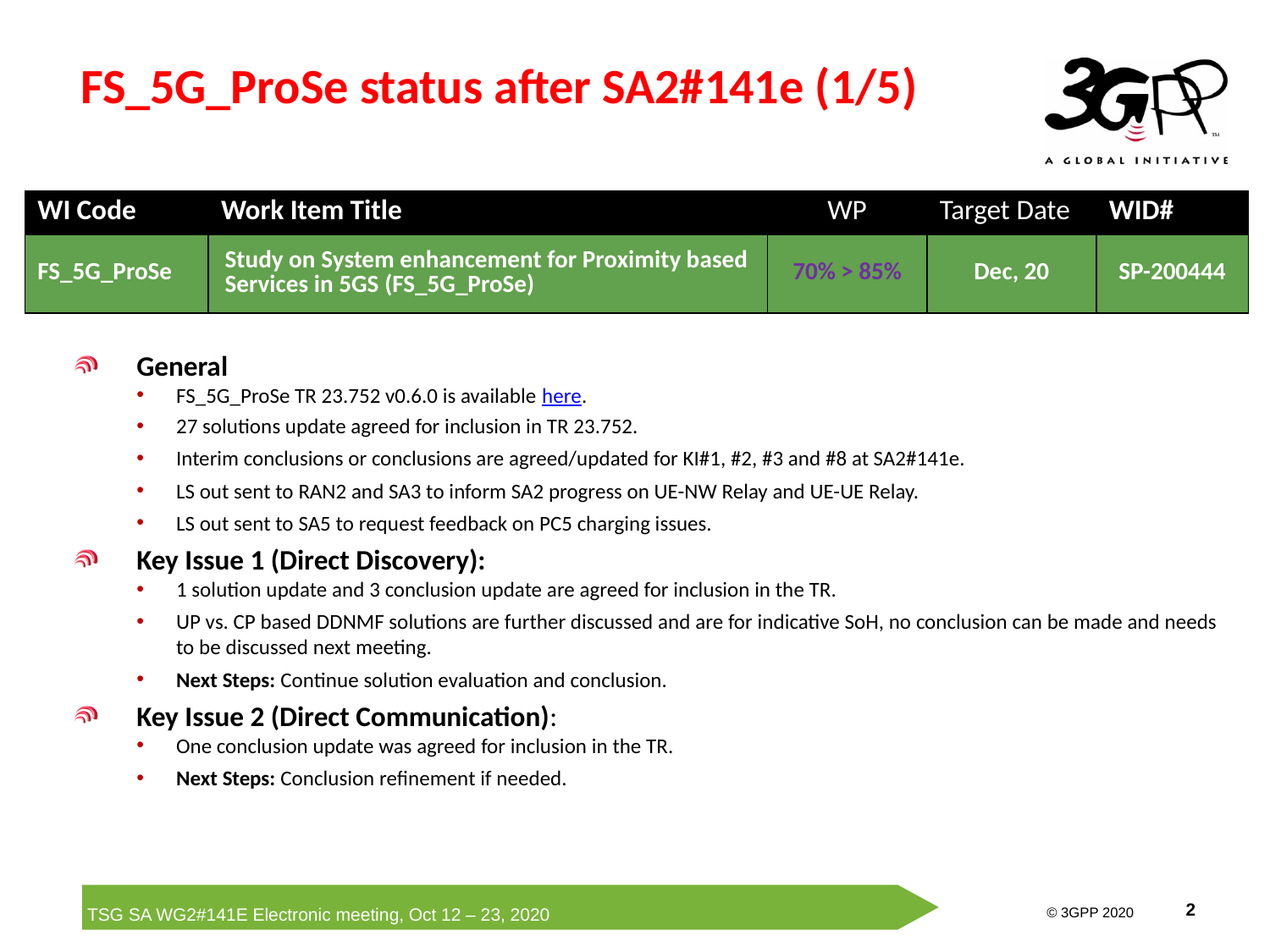

# FS_5G_ProSe status after SA2#141e (1/5)
| WI Code | Work Item Title | WP | Target Date | WID# |
| --- | --- | --- | --- | --- |
| FS\_5G\_ProSe | Study on System enhancement for Proximity based Services in 5GS (FS\_5G\_ProSe) | 70% > 85% | Dec, 20 | SP-200444 |
General
FS_5G_ProSe TR 23.752 v0.6.0 is available here.
27 solutions update agreed for inclusion in TR 23.752.
Interim conclusions or conclusions are agreed/updated for KI#1, #2, #3 and #8 at SA2#141e.
LS out sent to RAN2 and SA3 to inform SA2 progress on UE-NW Relay and UE-UE Relay.
LS out sent to SA5 to request feedback on PC5 charging issues.
Key Issue 1 (Direct Discovery):
1 solution update and 3 conclusion update are agreed for inclusion in the TR.
UP vs. CP based DDNMF solutions are further discussed and are for indicative SoH, no conclusion can be made and needs to be discussed next meeting.
Next Steps: Continue solution evaluation and conclusion.
Key Issue 2 (Direct Communication):
One conclusion update was agreed for inclusion in the TR.
Next Steps: Conclusion refinement if needed.